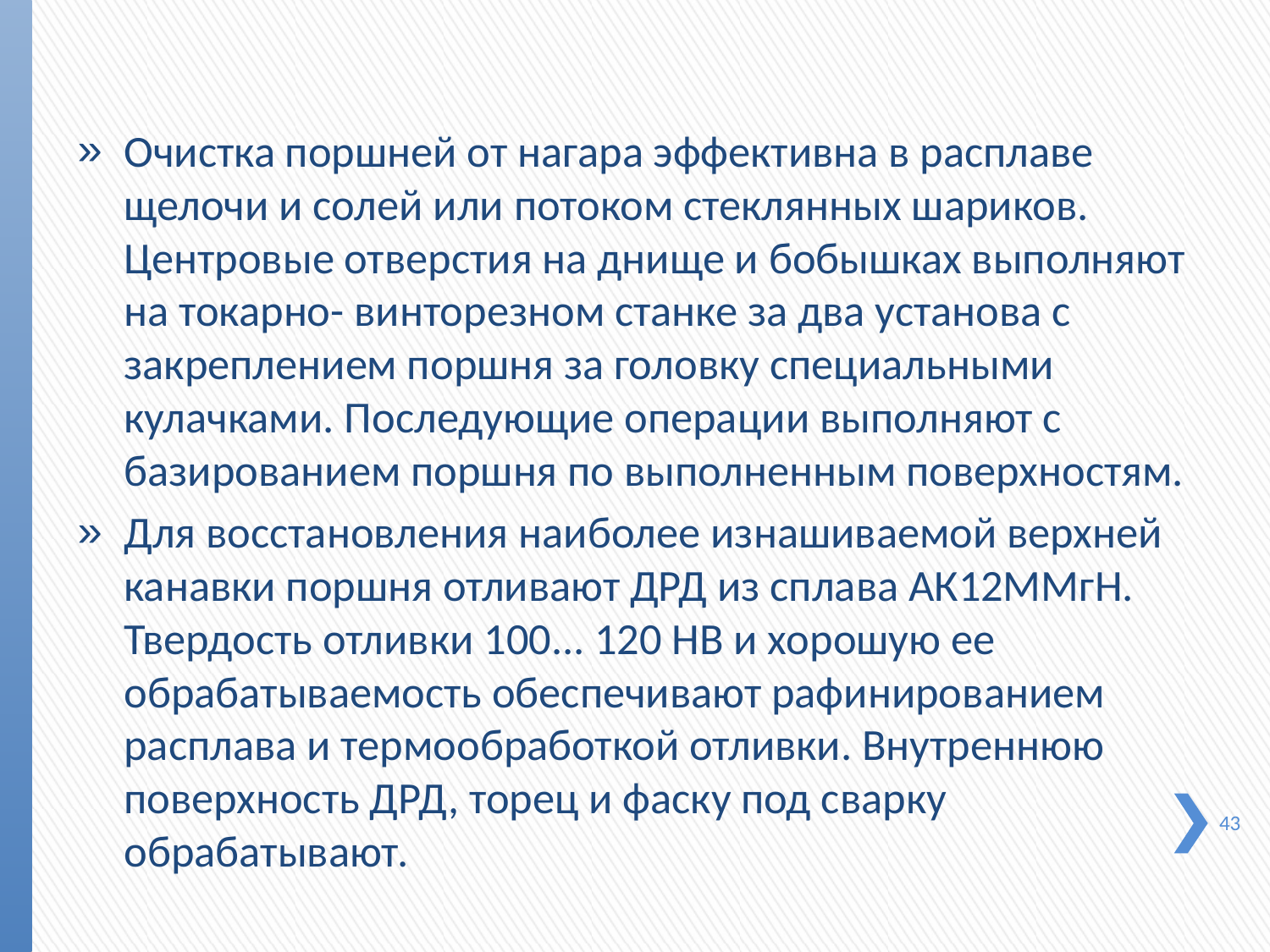

Очистка поршней от нагара эффективна в расплаве щелочи и солей или потоком стеклянных шариков. Центровые отвер­стия на днище и бобышках выполняют на токарно- винторезном станке за два установа с закреплением поршня за головку специальными кулачками. Последующие операции выполняют с базированием поршня по выполненным поверхностям.
Для восстановления наиболее изнашиваемой верхней ка­навки поршня отливают ДРД из сплава АК12ММгН. Твер­дость отливки 100... 120 НВ и хорошую ее обрабатываемость обеспечивают рафинированием расплава и термообработкой отливки. Внутреннюю поверхность ДРД, торец и фаску под сварку обрабатывают.

43